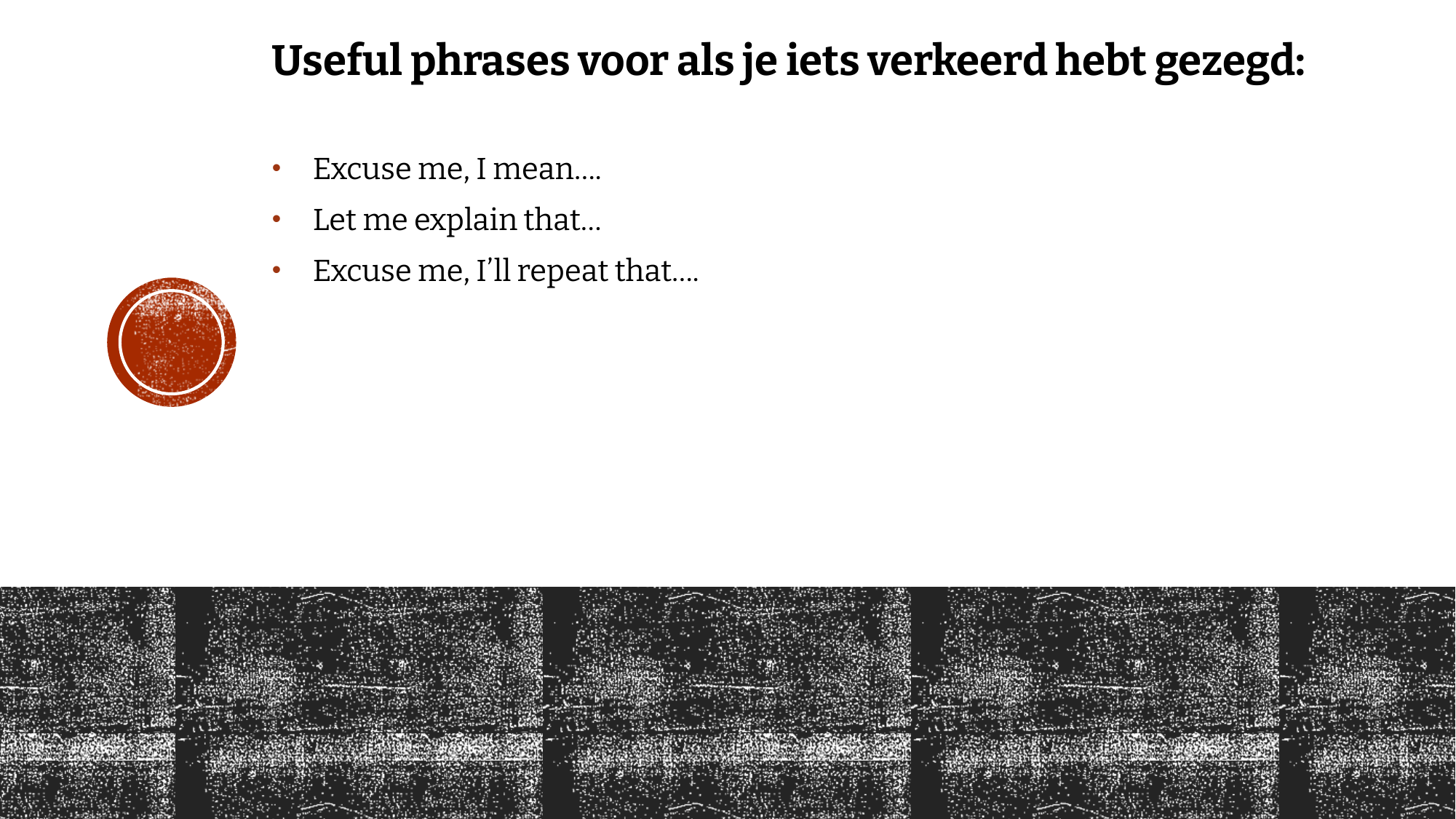

Useful phrases voor als je iets verkeerd hebt gezegd:

Excuse me, I mean….
Let me explain that…
Excuse me, I’ll repeat that….